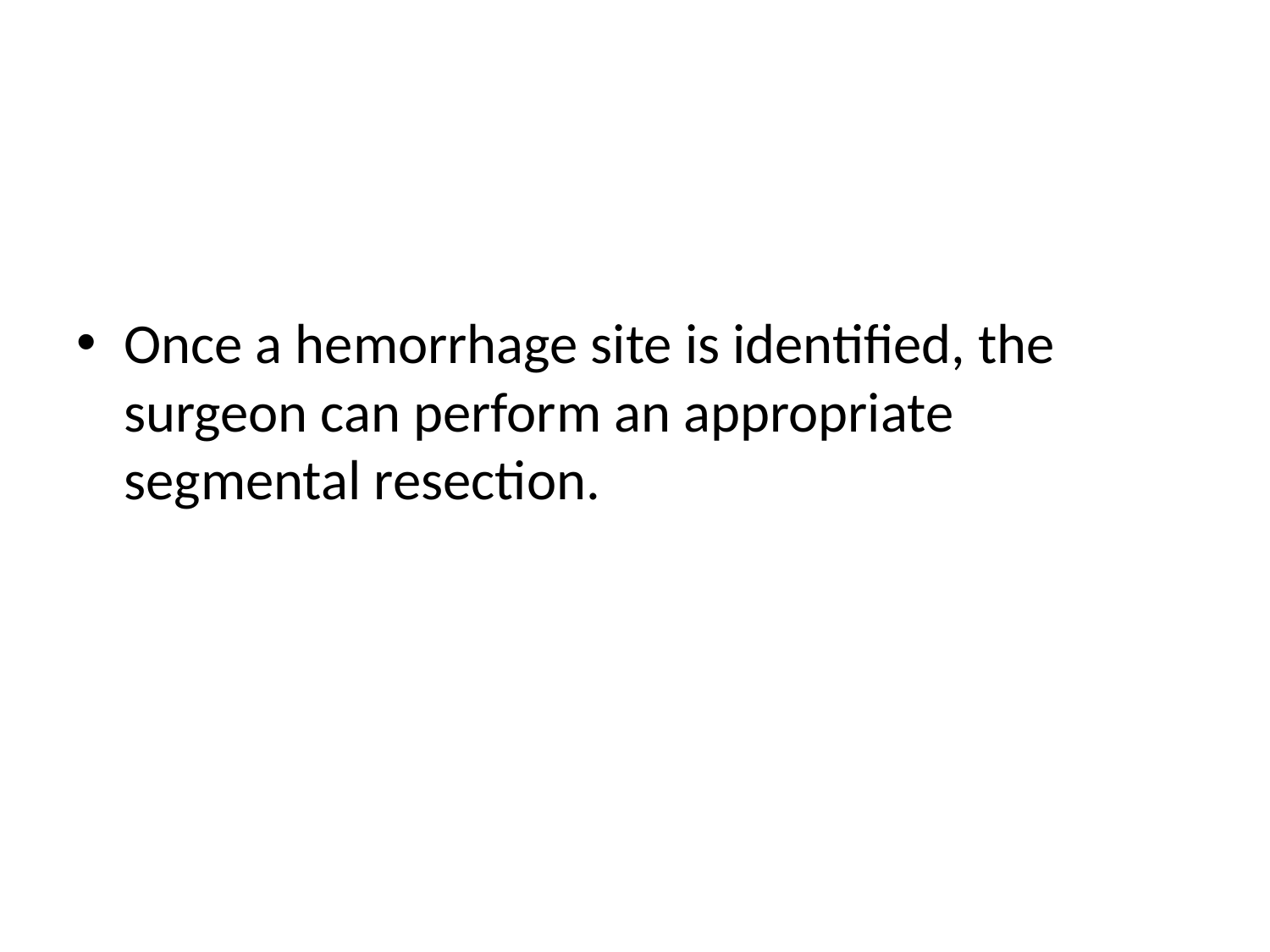

#

Once a hemorrhage site is identified, the surgeon can perform an appropriate segmental resection.